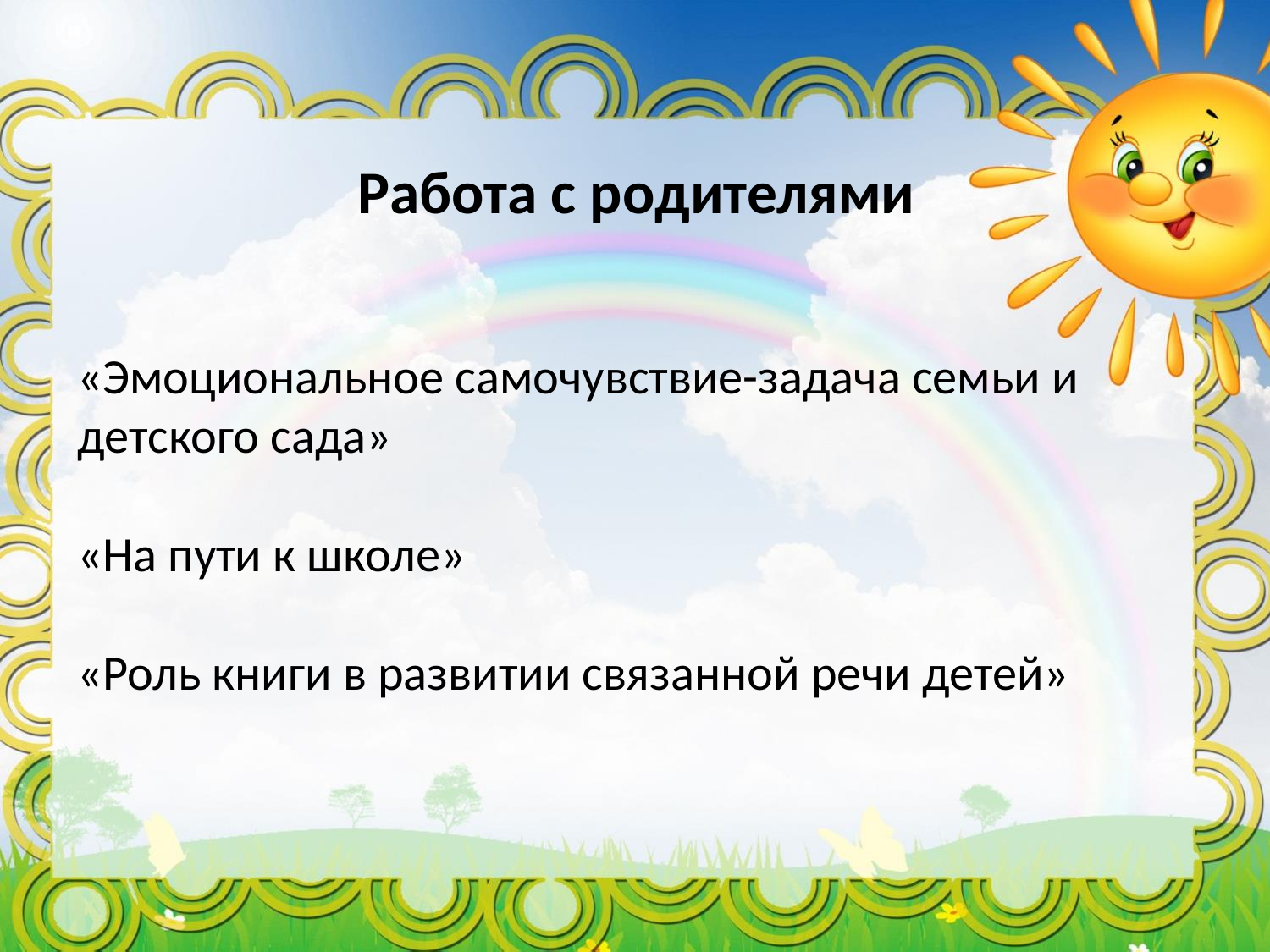

# Работа с родителями
«Эмоциональное самочувствие-задача семьи и детского сада»

«На пути к школе»

«Роль книги в развитии связанной речи детей»